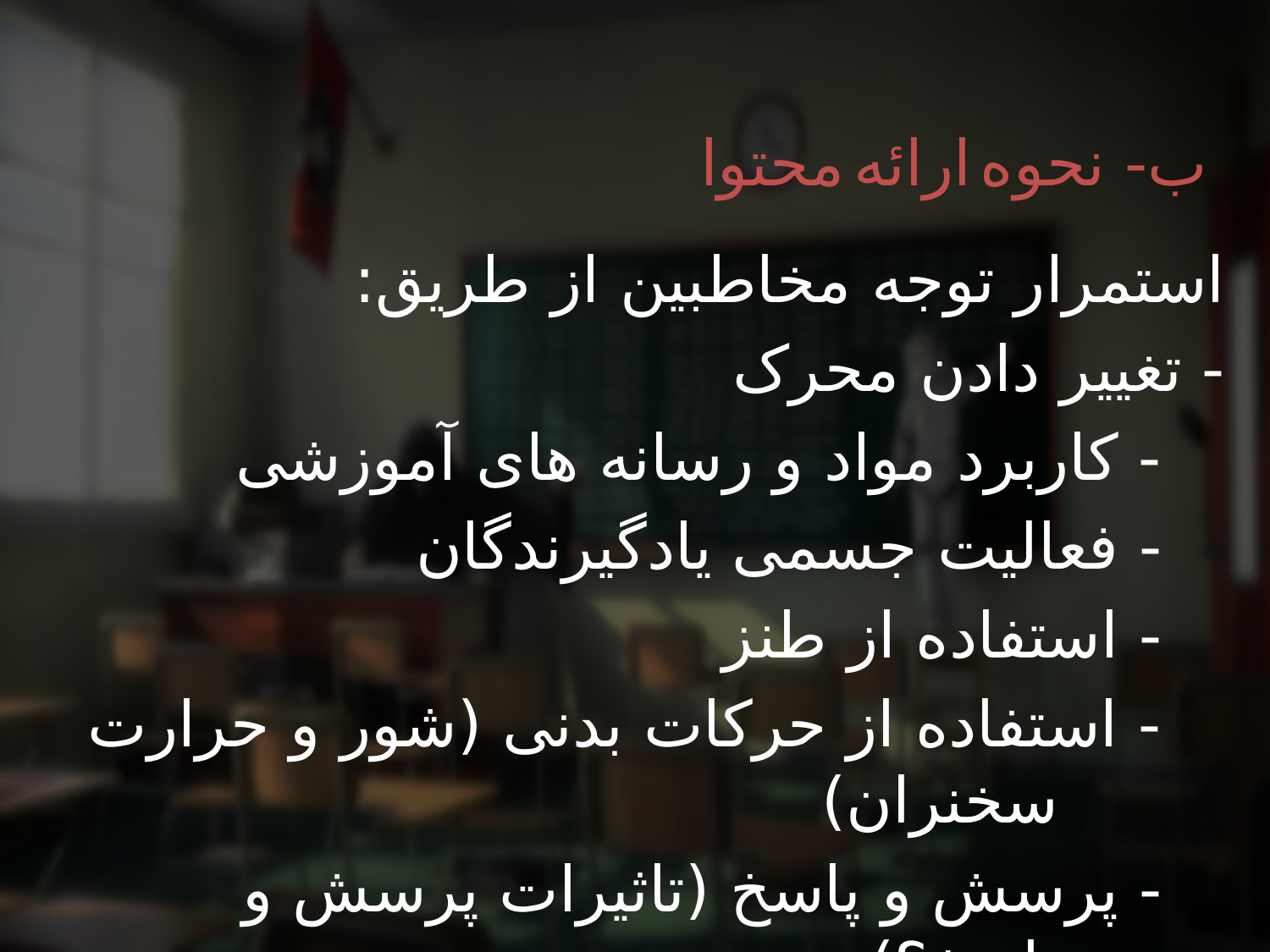

ب- نحوه ارائه محتوا
استمرار توجه مخاطبین از طریق:
- تغییر دادن محرک
- کاربرد مواد و رسانه های آموزشی
- فعالیت جسمی یادگیرندگان
- استفاده از طنز
- استفاده از حرکات بدنی (شور و حرارت سخنران)
- پرسش و پاسخ (تاثیرات پرسش و پاسخ؟)